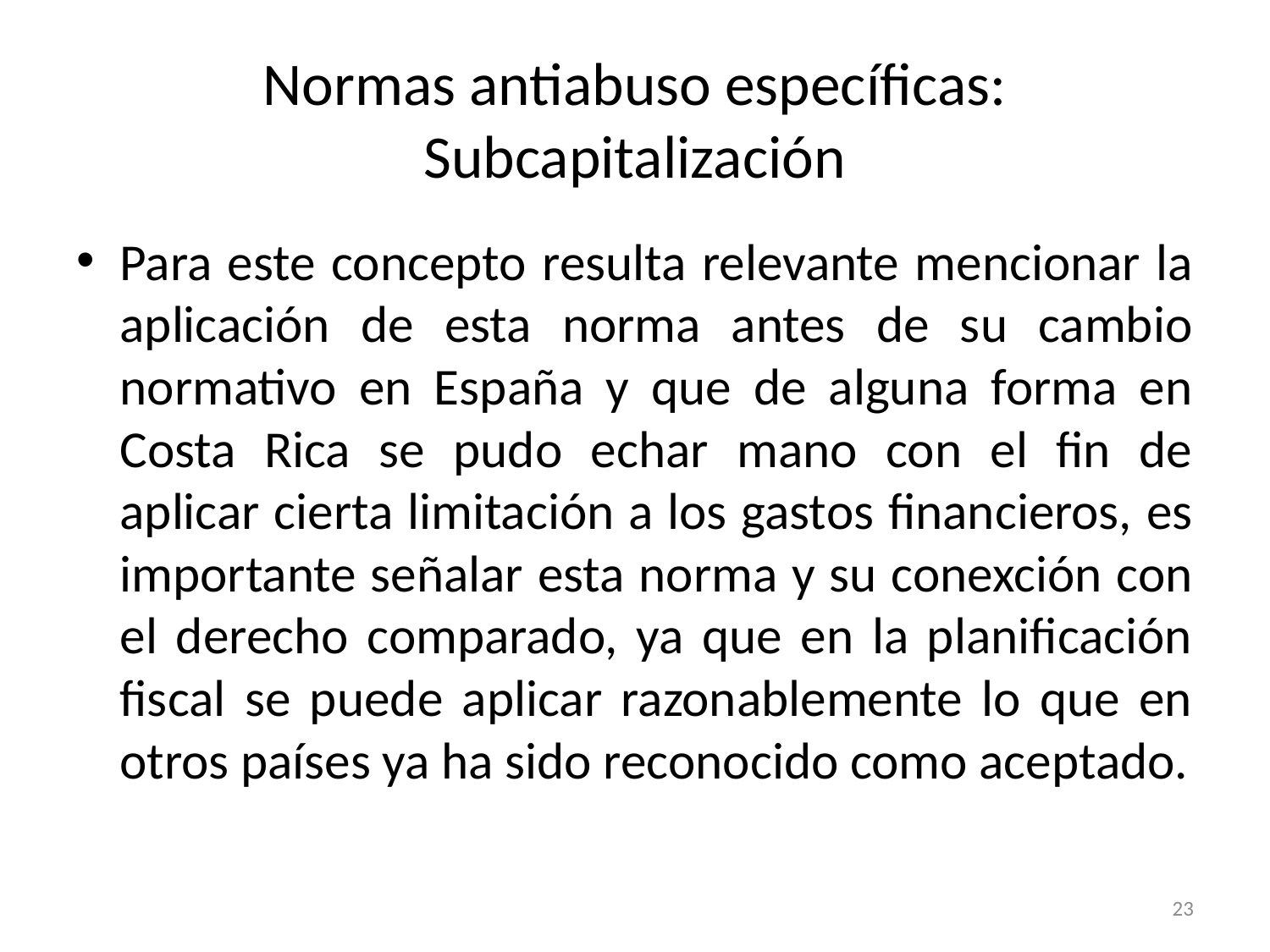

# Normas antiabuso específicas: Subcapitalización
Para este concepto resulta relevante mencionar la aplicación de esta norma antes de su cambio normativo en España y que de alguna forma en Costa Rica se pudo echar mano con el fin de aplicar cierta limitación a los gastos financieros, es importante señalar esta norma y su conexción con el derecho comparado, ya que en la planificación fiscal se puede aplicar razonablemente lo que en otros países ya ha sido reconocido como aceptado.
23